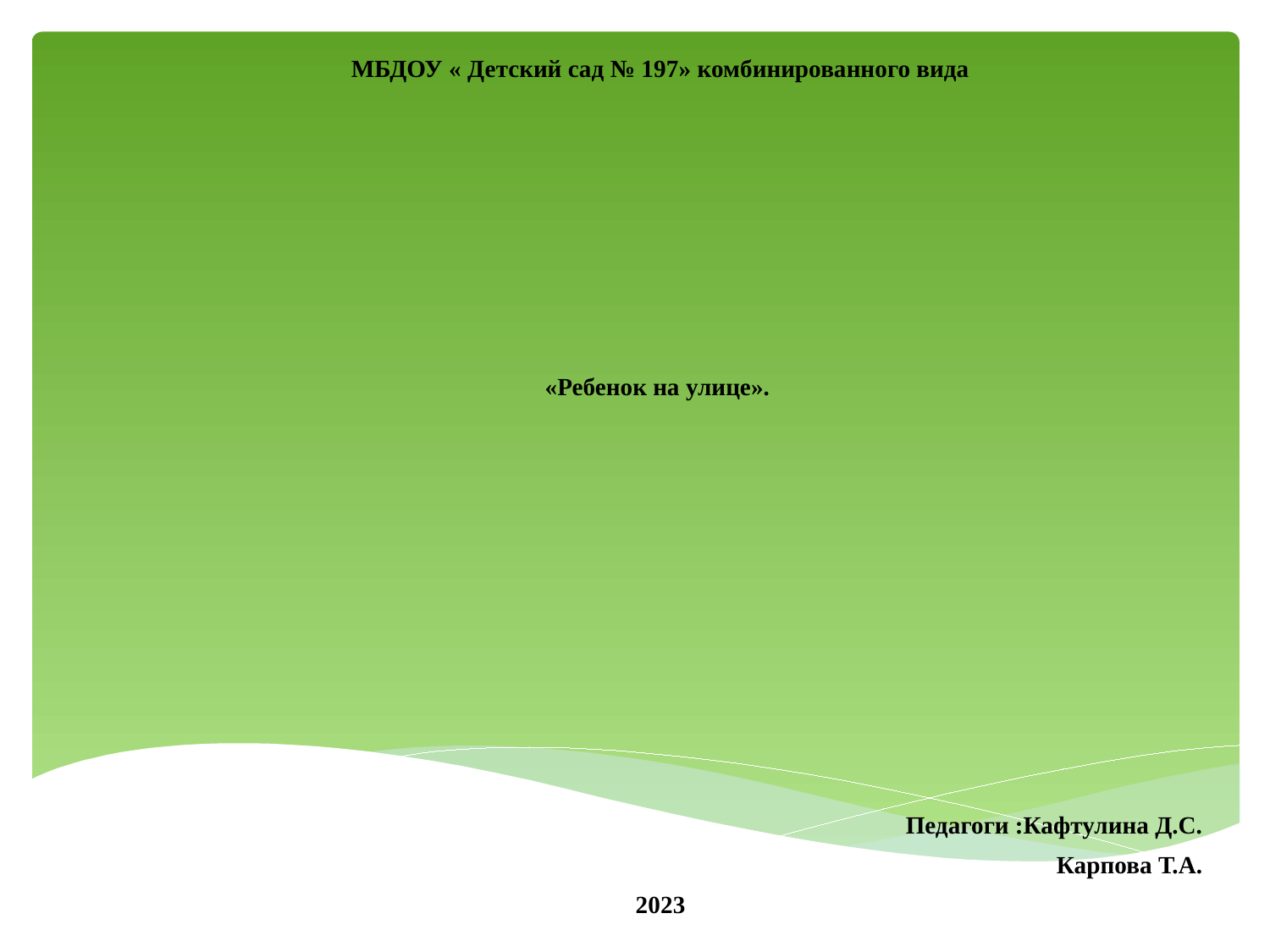

МБДОУ « Детский сад № 197» комбинированного вида

«Ребенок на улице».

Педагоги :Кафтулина Д.С.
Карпова Т.А.
2023